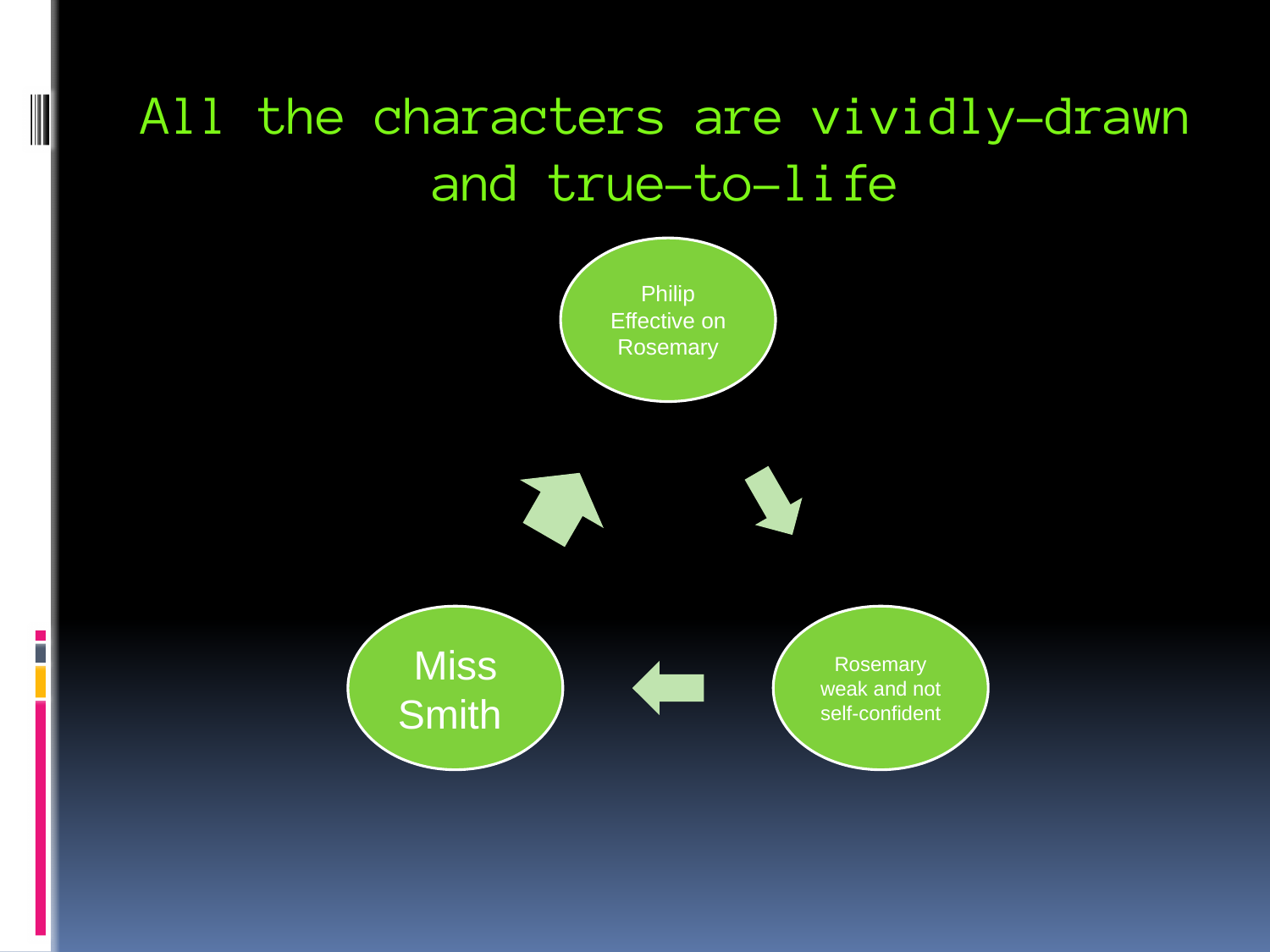

# All the characters are vividly-drawn and true-to-life
Philip
Effective on Rosemary
Miss Smith
Rosemary weak and not self-confident